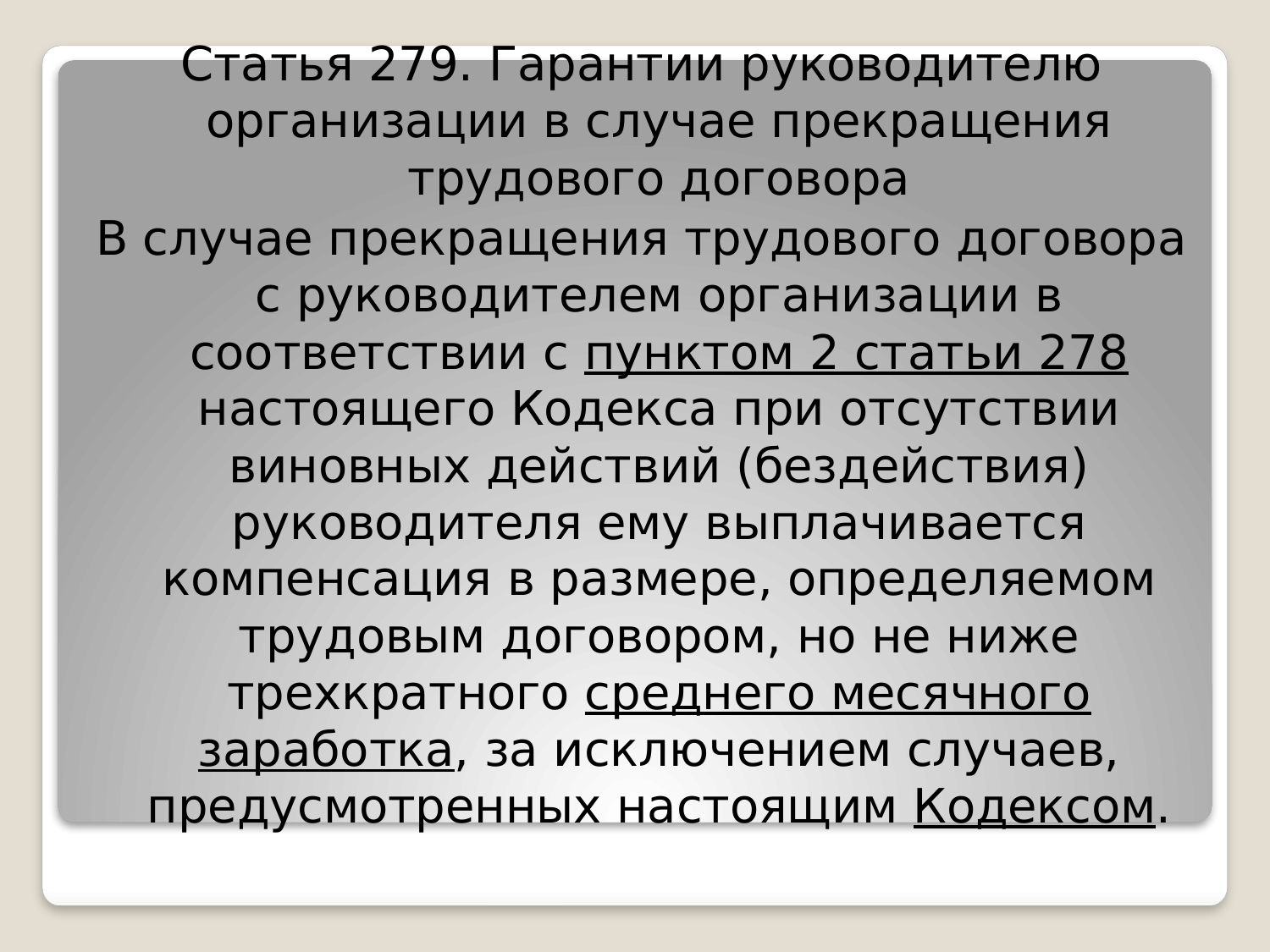

Статья 279. Гарантии руководителю организации в случае прекращения трудового договора
В случае прекращения трудового договора с руководителем организации в соответствии с пунктом 2 статьи 278 настоящего Кодекса при отсутствии виновных действий (бездействия) руководителя ему выплачивается компенсация в размере, определяемом трудовым договором, но не ниже трехкратного среднего месячного заработка, за исключением случаев, предусмотренных настоящим Кодексом.